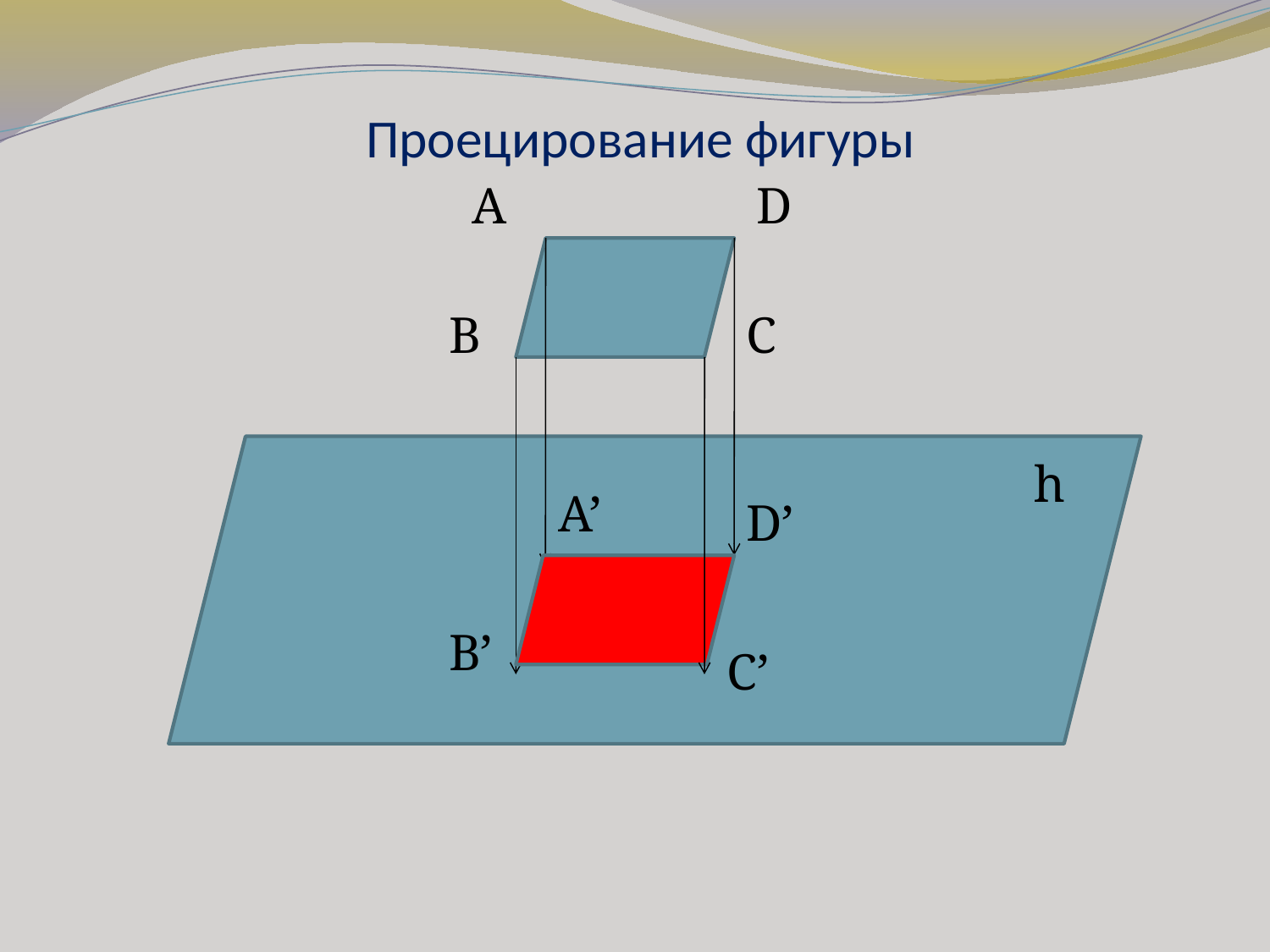

# Проецирование фигуры
 A
D

B
C

h
A’
D’

B’
C’